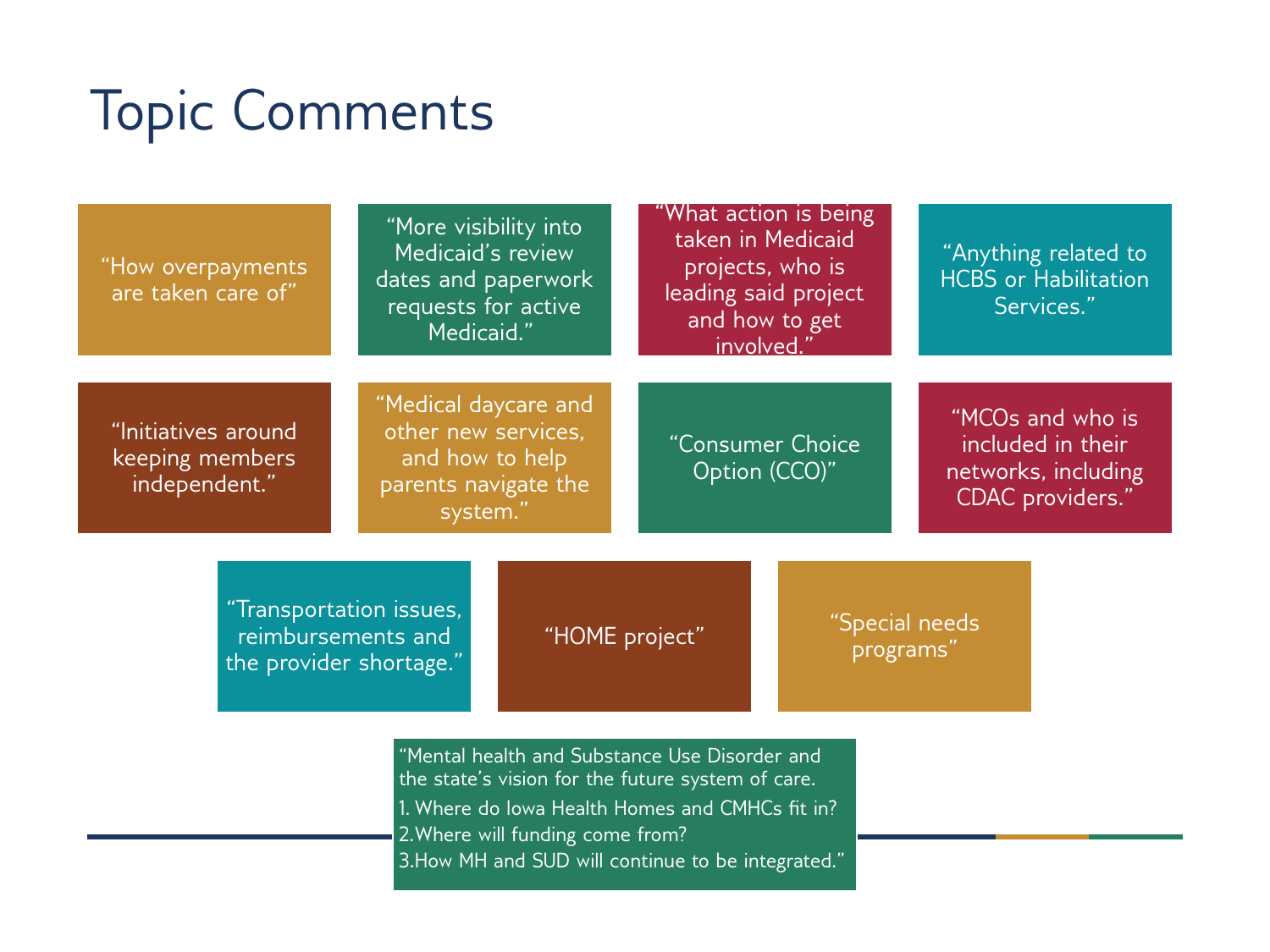

# Topic Comments
“How overpayments are taken care of”
“More visibility into Medicaid’s review dates and paperwork requests for active Medicaid.”
“What action is being taken in Medicaid projects, who is leading said project and how to get involved.”
“Anything related to HCBS or Habilitation Services.”
“Initiatives around keeping members independent.”
“Medical daycare and other new services, and how to help parents navigate the system.”
“Consumer Choice Option (CCO)”
“MCOs and who is included in their networks, including CDAC providers.”
“Transportation issues, reimbursements and the provider shortage.”
“HOME project”
“Special needs programs”
“Mental health and Substance Use Disorder and the state’s vision for the future system of care.
Where do Iowa Health Homes and CMHCs fit in?
Where will funding come from?
How MH and SUD will continue to be integrated.”
5